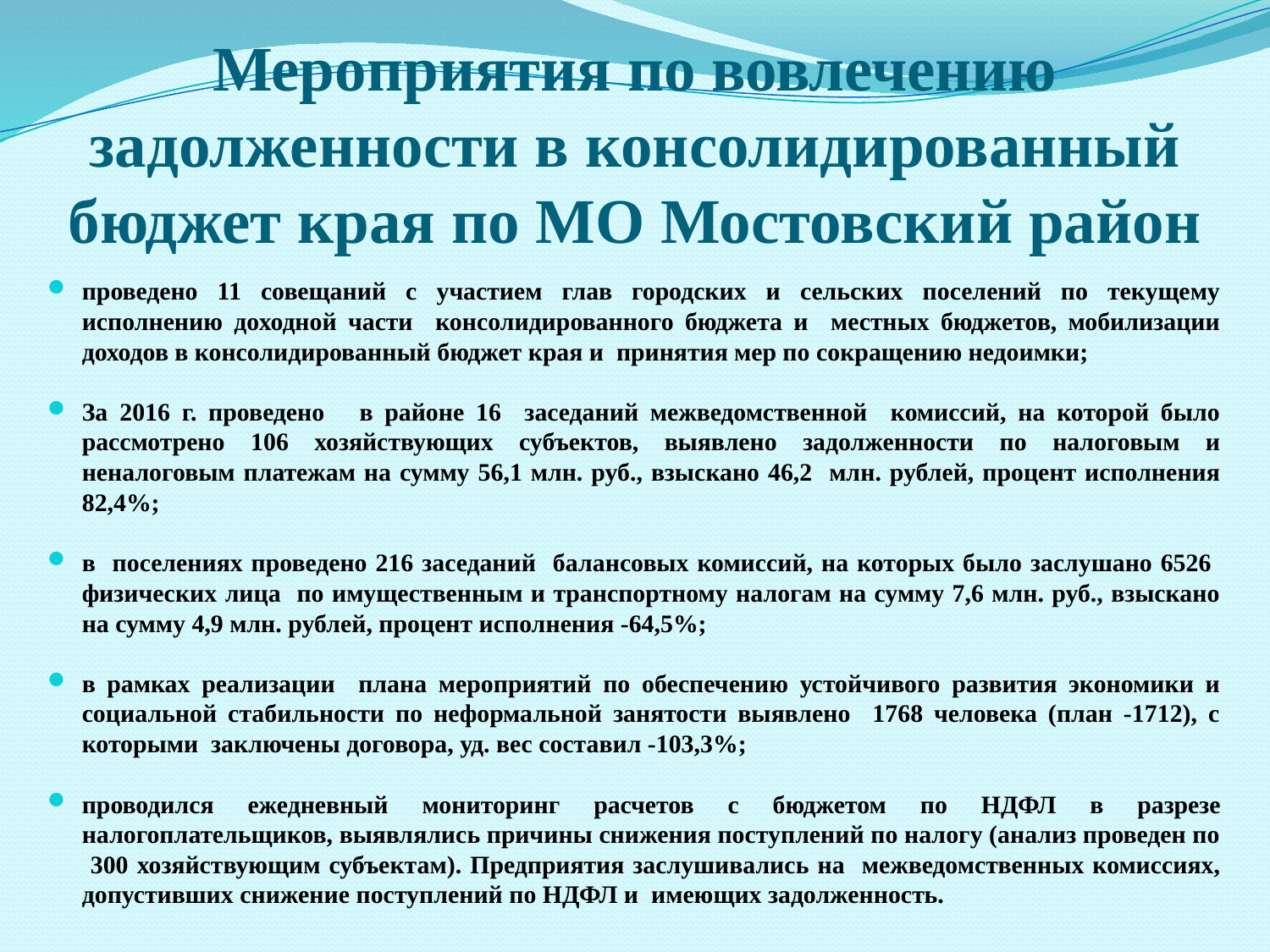

# Мероприятия по вовлечению задолженности в консолидированный бюджет края по МО Мостовский район
проведено 11 совещаний с участием глав городских и сельских поселений по текущему исполнению доходной части  консолидированного бюджета и  местных бюджетов, мобилизации доходов в консолидированный бюджет края и  принятия мер по сокращению недоимки;

За 2016 г. проведено   в районе 16  заседаний межведомственной  комиссий, на которой было рассмотрено 106 хозяйствующих субъектов, выявлено задолженности по налоговым и неналоговым платежам на сумму 56,1 млн. руб., взыскано 46,2  млн. рублей, процент исполнения 82,4%;

в  поселениях проведено 216 заседаний  балансовых комиссий, на которых было заслушано 6526  физических лица  по имущественным и транспортному налогам на сумму 7,6 млн. руб., взыскано на сумму 4,9 млн. рублей, процент исполнения -64,5%;

в рамках реализации  плана мероприятий по обеспечению устойчивого развития экономики и социальной стабильности по неформальной занятости выявлено  1768 человека (план -1712), с которыми  заключены договора, уд. вес составил -103,3%;

проводился ежедневный мониторинг расчетов с бюджетом по НДФЛ в разрезе налогоплательщиков, выявлялись причины снижения поступлений по налогу (анализ проведен по  300 хозяйствующим субъектам). Предприятия заслушивались на  межведомственных комиссиях, допустивших снижение поступлений по НДФЛ и  имеющих задолженность.